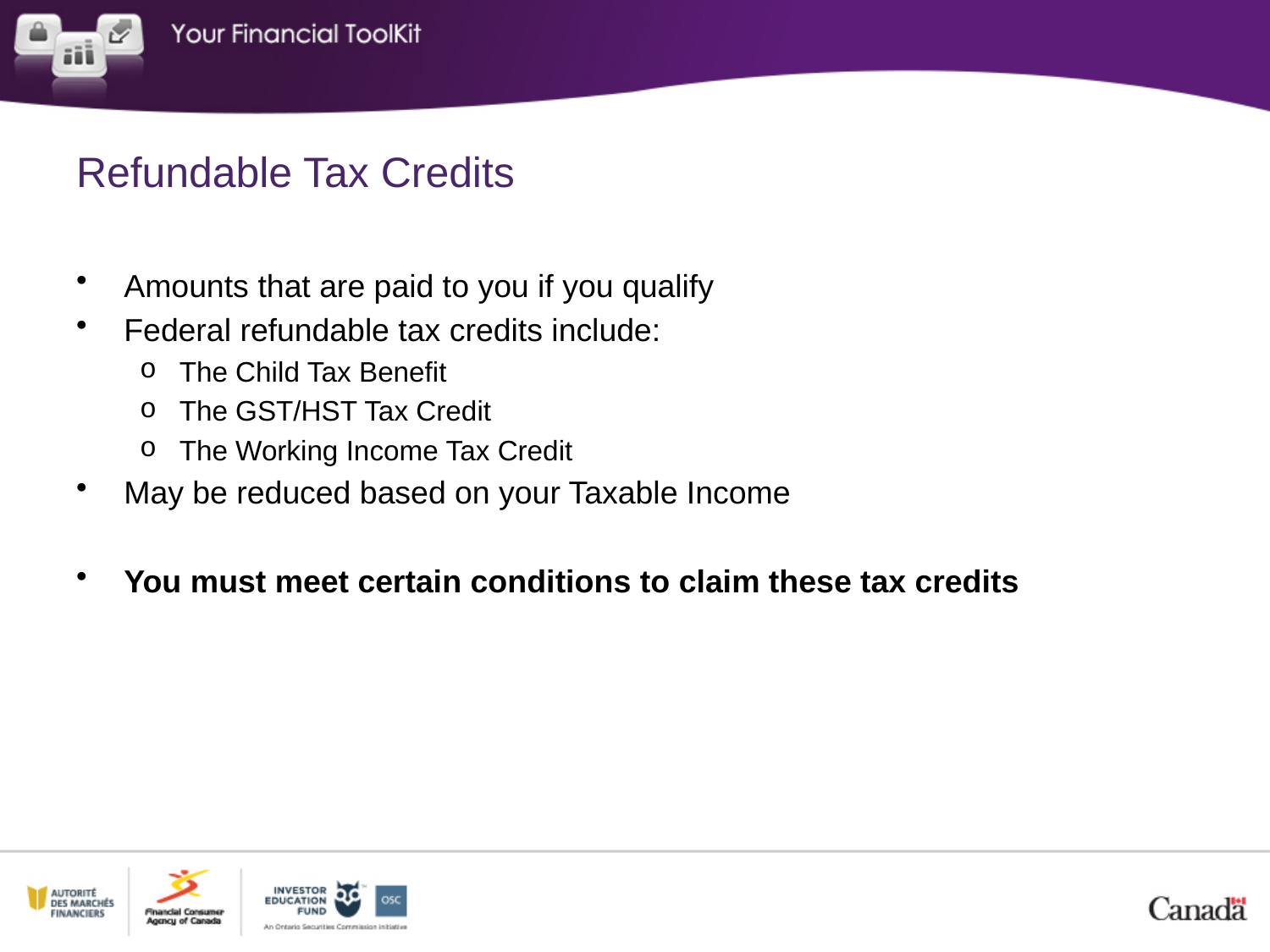

# Refundable Tax Credits
Amounts that are paid to you if you qualify
Federal refundable tax credits include:
The Child Tax Benefit
The GST/HST Tax Credit
The Working Income Tax Credit
May be reduced based on your Taxable Income

You must meet certain conditions to claim these tax credits